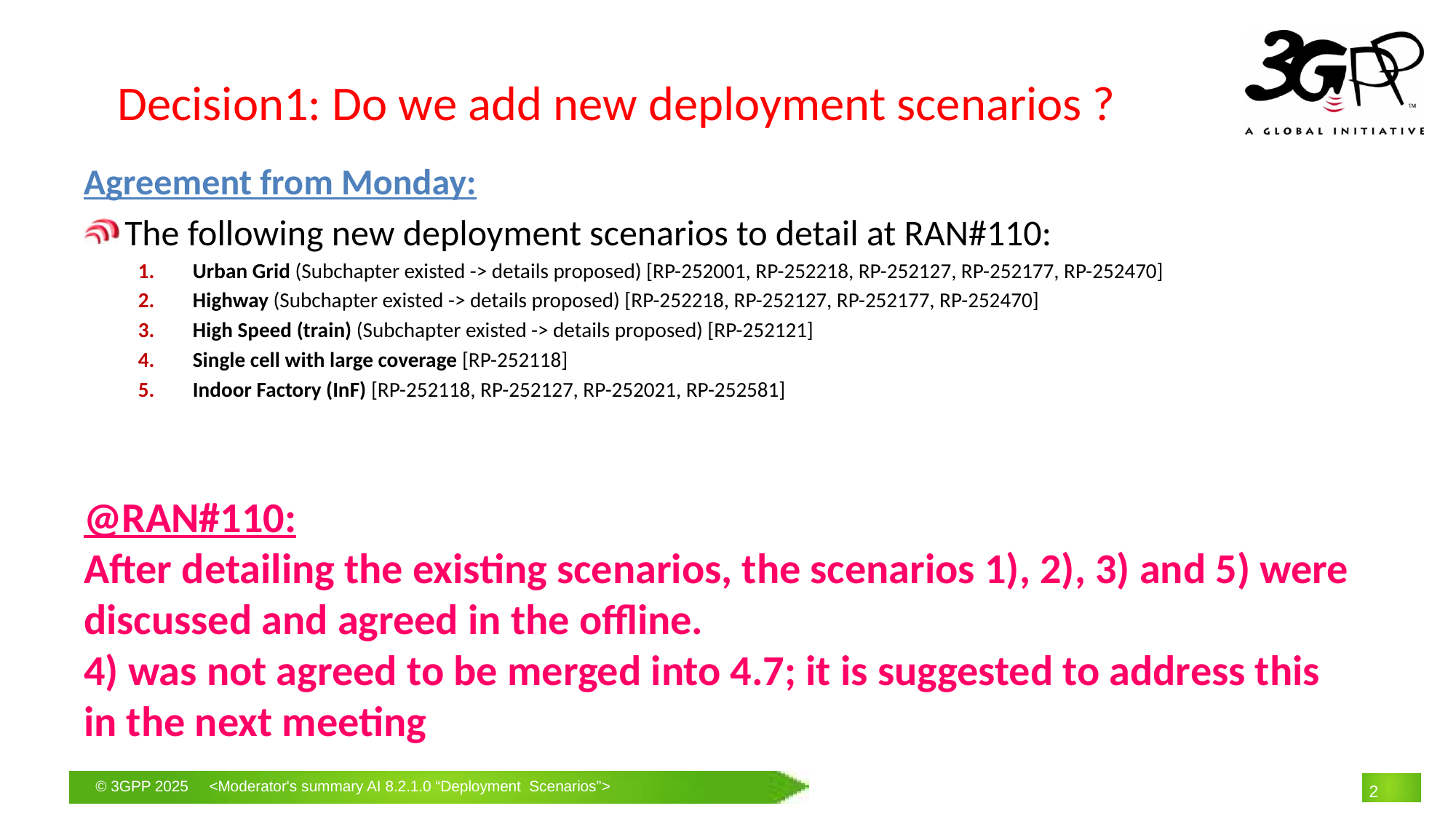

# Decision1: Do we add new deployment scenarios ?
Agreement from Monday:
The following new deployment scenarios to detail at RAN#110:
Urban Grid (Subchapter existed -> details proposed) [RP-252001, RP-252218, RP-252127, RP-252177, RP-252470]
Highway (Subchapter existed -> details proposed) [RP-252218, RP-252127, RP-252177, RP-252470]
High Speed (train) (Subchapter existed -> details proposed) [RP-252121]
Single cell with large coverage [RP-252118]
Indoor Factory (InF) [RP-252118, RP-252127, RP-252021, RP-252581]

@RAN#110:
After detailing the existing scenarios, the scenarios 1), 2), 3) and 5) were discussed and agreed in the offline.
4) was not agreed to be merged into 4.7; it is suggested to address this in the next meeting

2